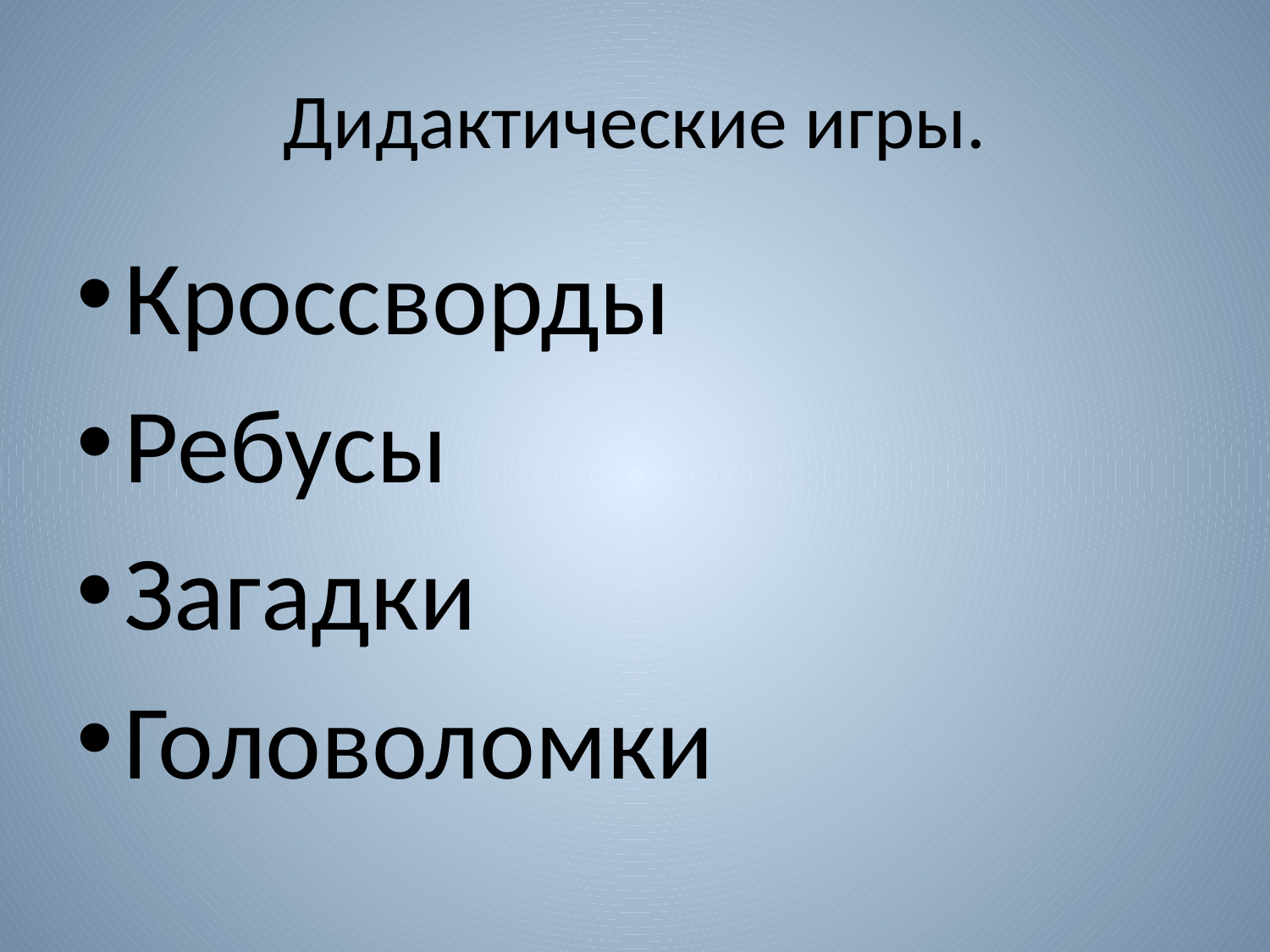

# Дидактические игры.
Кроссворды
Ребусы
Загадки
Головоломки